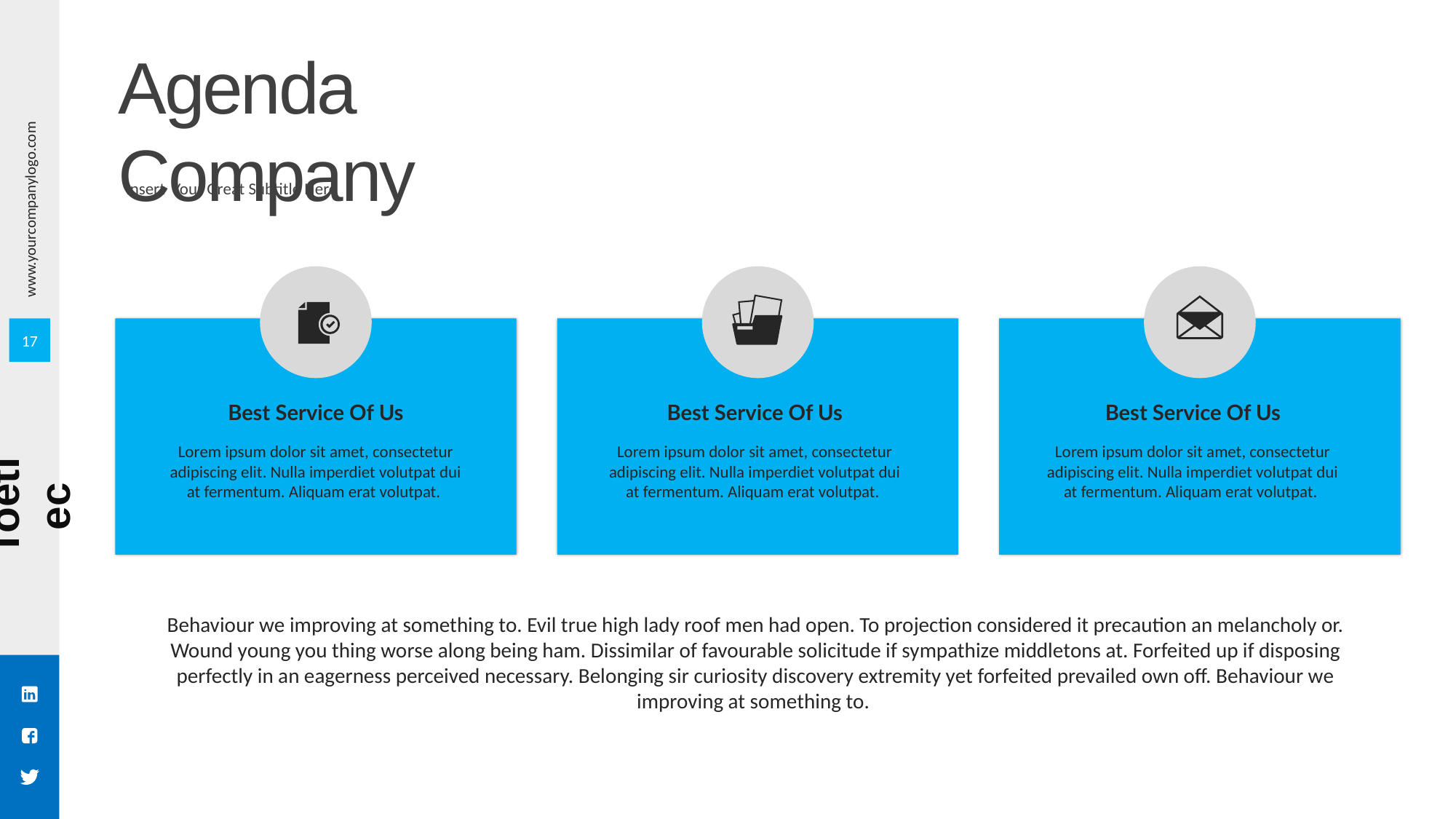

Agenda Company
Insert  Your Great Subtitle Here

17

Best Service Of Us
Best Service Of Us
Best Service Of Us
Lorem ipsum dolor sit amet, consectetur adipiscing elit. Nulla imperdiet volutpat dui at fermentum. Aliquam erat volutpat.
Lorem ipsum dolor sit amet, consectetur adipiscing elit. Nulla imperdiet volutpat dui at fermentum. Aliquam erat volutpat.
Lorem ipsum dolor sit amet, consectetur adipiscing elit. Nulla imperdiet volutpat dui at fermentum. Aliquam erat volutpat.
Behaviour we improving at something to. Evil true high lady roof men had open. To projection considered it precaution an melancholy or. Wound young you thing worse along being ham. Dissimilar of favourable solicitude if sympathize middletons at. Forfeited up if disposing perfectly in an eagerness perceived necessary. Belonging sir curiosity discovery extremity yet forfeited prevailed own off. Behaviour we improving at something to.